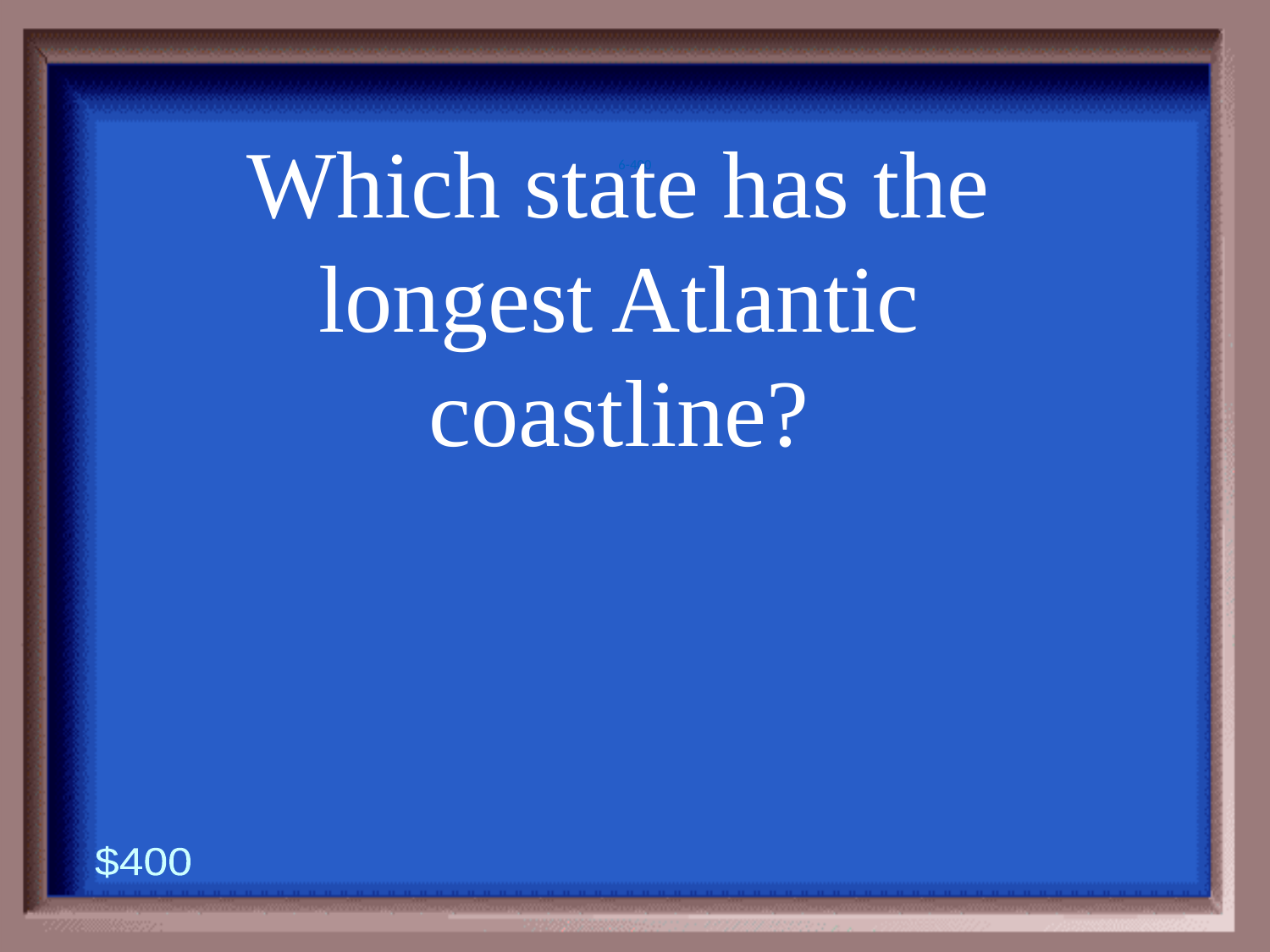

6-400
Which state has the longest Atlantic coastline?
$400